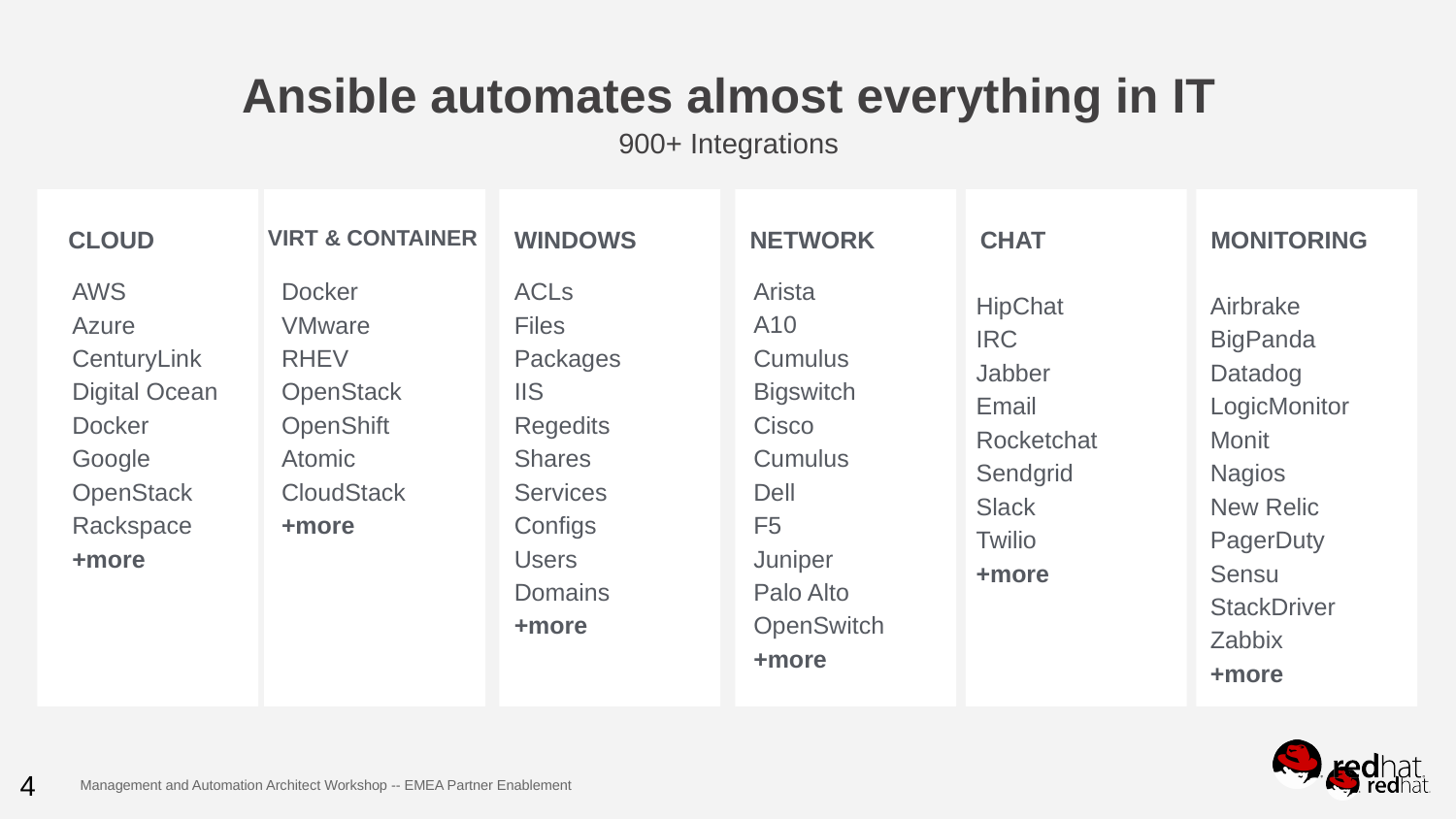

Ansible automates almost everything in IT
900+ Integrations

CLOUD
VIRT & CONTAINER
WINDOWS
NETWORK
CHAT
MONITORING
ACLs
Files
Packages
IIS
Regedits
Shares
Services
Configs
Users
Domains
+more
AWS
Azure
CenturyLink
Digital Ocean
Docker
Google
OpenStack
Rackspace
+more
Docker
VMware
RHEV
OpenStack
OpenShift
Atomic
CloudStack
+more
Arista
A10
Cumulus
Bigswitch
Cisco
Cumulus
Dell
F5
Juniper
Palo Alto
OpenSwitch
+more
HipChat
IRC
Jabber
Email
Rocketchat
Sendgrid
Slack
Twilio
+more
Airbrake
BigPanda
Datadog
LogicMonitor
Monit
Nagios
New Relic
PagerDuty
Sensu
StackDriver
Zabbix
+more
4